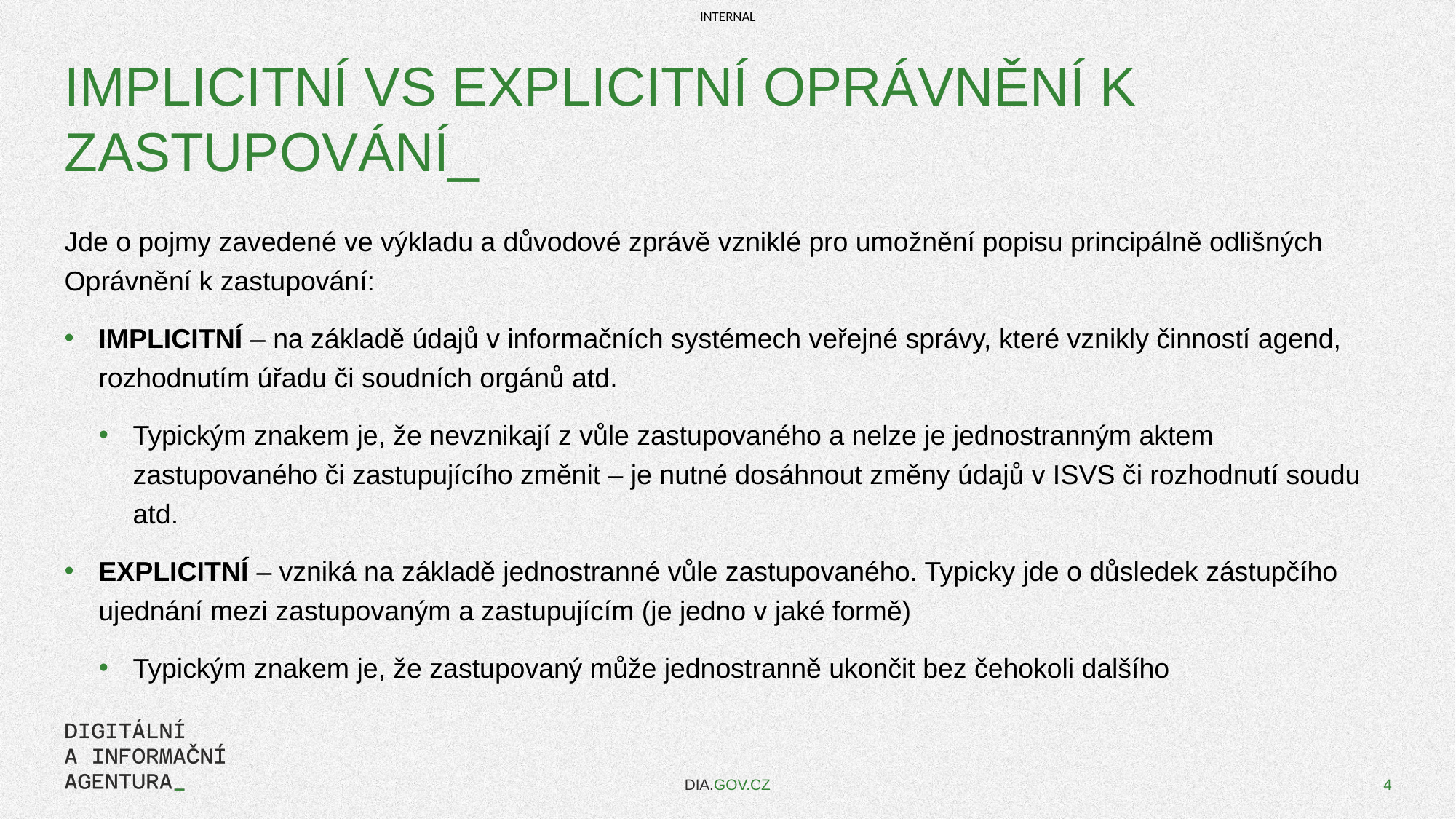

# IMPLICITNÍ VS EXPLICITNÍ OPRÁVNĚNÍ K ZASTUPOVÁNÍ_
Jde o pojmy zavedené ve výkladu a důvodové zprávě vzniklé pro umožnění popisu principálně odlišných Oprávnění k zastupování:
IMPLICITNÍ – na základě údajů v informačních systémech veřejné správy, které vznikly činností agend, rozhodnutím úřadu či soudních orgánů atd.
Typickým znakem je, že nevznikají z vůle zastupovaného a nelze je jednostranným aktem zastupovaného či zastupujícího změnit – je nutné dosáhnout změny údajů v ISVS či rozhodnutí soudu atd.
EXPLICITNÍ – vzniká na základě jednostranné vůle zastupovaného. Typicky jde o důsledek zástupčího ujednání mezi zastupovaným a zastupujícím (je jedno v jaké formě)
Typickým znakem je, že zastupovaný může jednostranně ukončit bez čehokoli dalšího
DIA.GOV.CZ
4